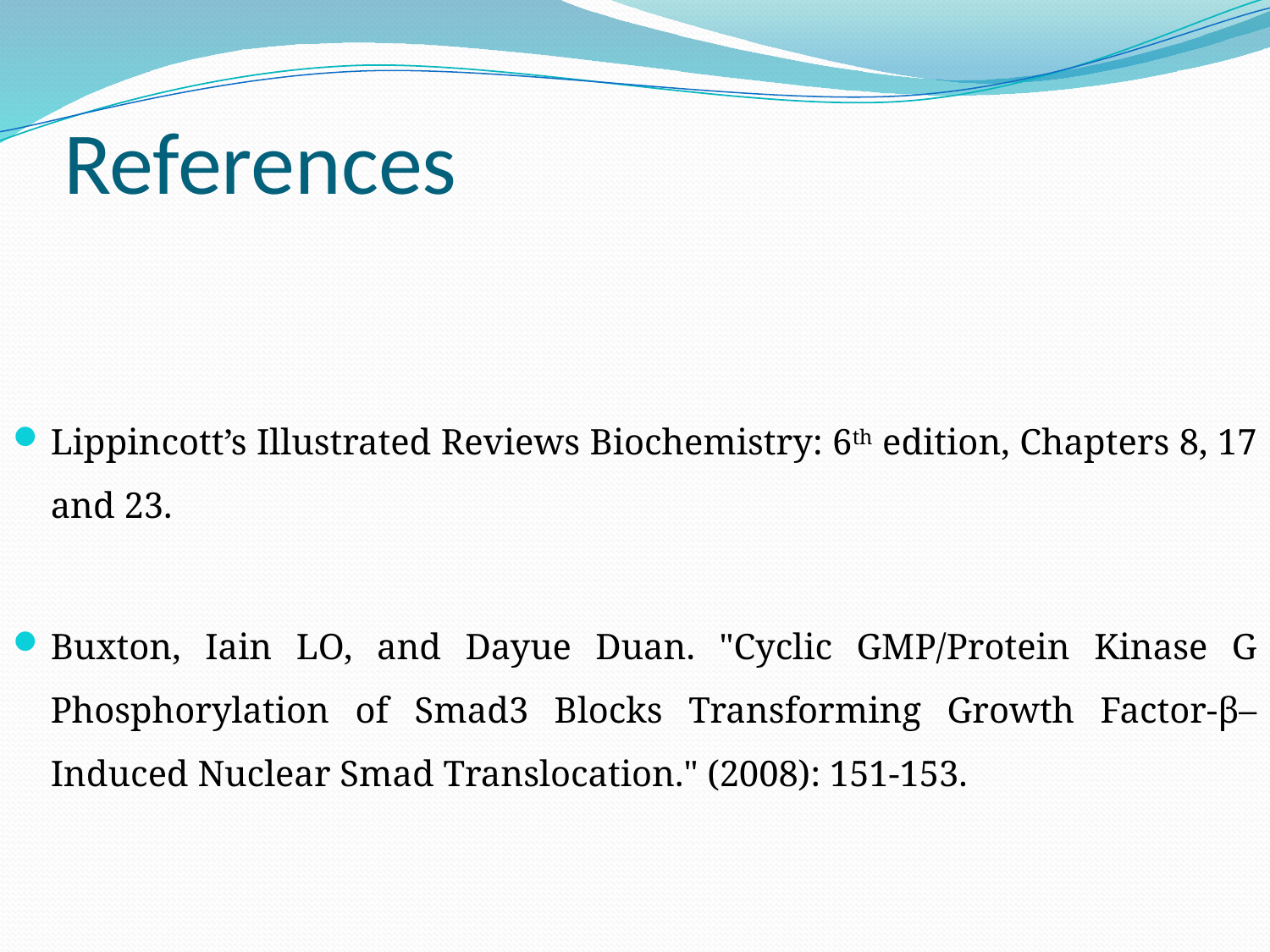

# References
Lippincott’s Illustrated Reviews Biochemistry: 6th edition, Chapters 8, 17 and 23.

‪Buxton, Iain LO, and Dayue Duan. "Cyclic GMP/Protein Kinase G Phosphorylation of Smad3 Blocks Transforming Growth Factor-β–Induced Nuclear Smad Translocation." (2008): 151-153.‏‬